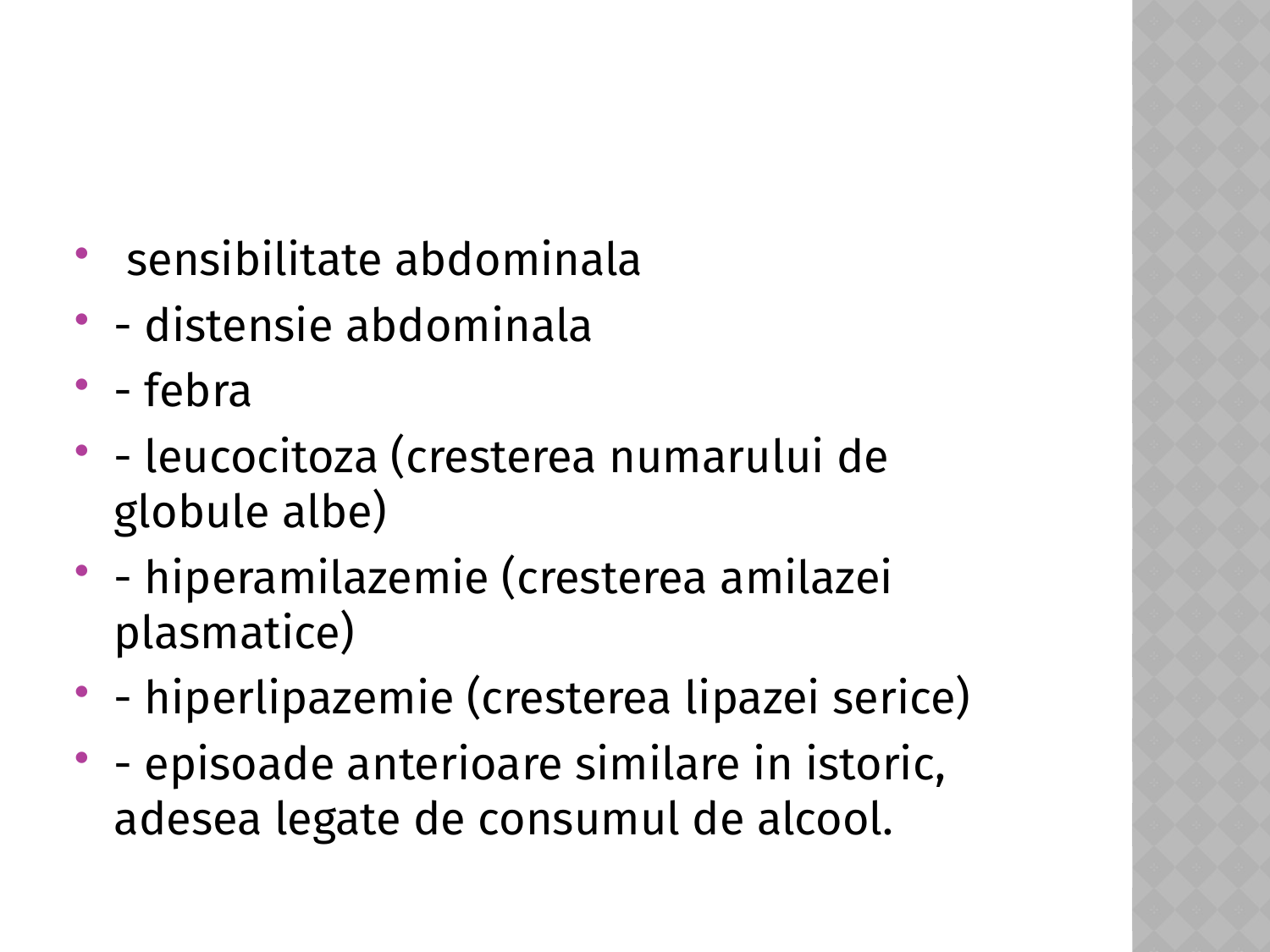

sensibilitate abdominala
- distensie abdominala
- febra
- leucocitoza (cresterea numarului de globule albe)
- hiperamilazemie (cresterea amilazei plasmatice)
- hiperlipazemie (cresterea lipazei serice)
- episoade anterioare similare in istoric, adesea legate de consumul de alcool.